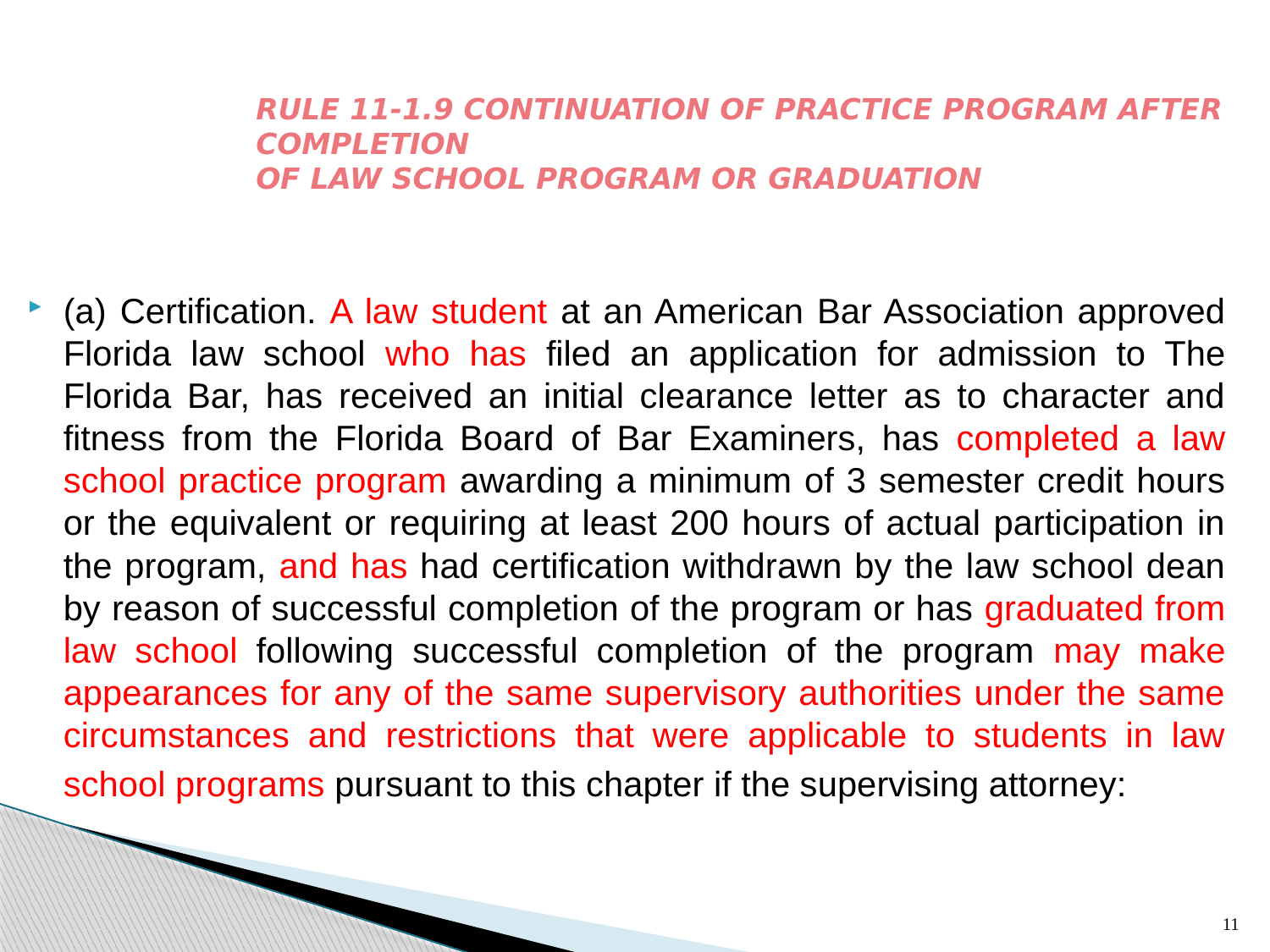

# RULE 11-1.9 CONTINUATION OF PRACTICE PROGRAM AFTER COMPLETION OF LAW SCHOOL PROGRAM OR GRADUATION

(a) Certification. A law student at an American Bar Association approved Florida law school who has filed an application for admission to The Florida Bar, has received an initial clearance letter as to character and fitness from the Florida Board of Bar Examiners, has completed a law school practice program awarding a minimum of 3 semester credit hours or the equivalent or requiring at least 200 hours of actual participation in the program, and has had certification withdrawn by the law school dean by reason of successful completion of the program or has graduated from law school following successful completion of the program may make appearances for any of the same supervisory authorities under the same circumstances and restrictions that were applicable to students in law school programs pursuant to this chapter if the supervising attorney:

11